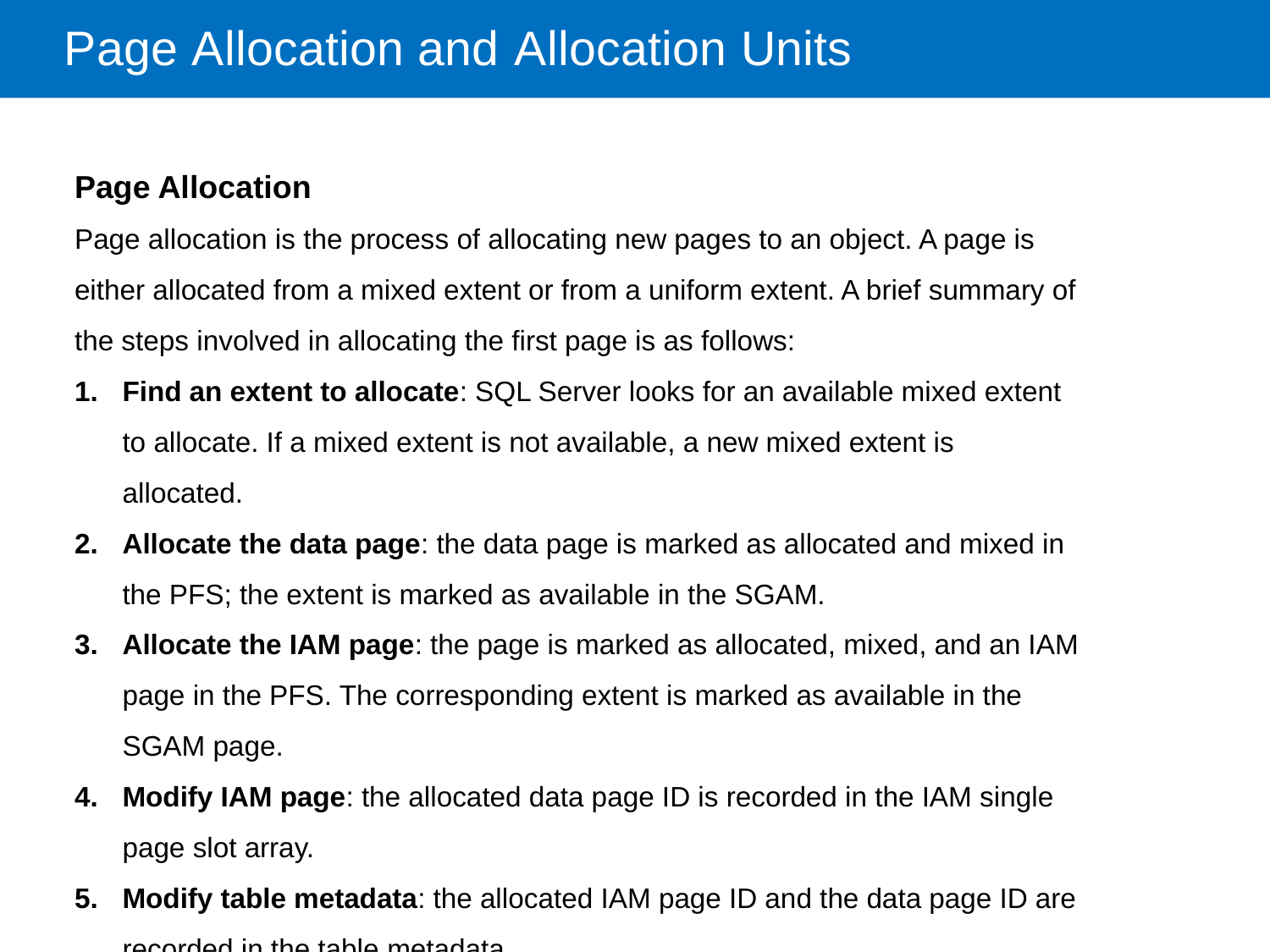

# Page Allocation and Allocation Units
Page Allocation
Page allocation is the process of allocating new pages to an object. A page is either allocated from a mixed extent or from a uniform extent. A brief summary of the steps involved in allocating the first page is as follows:
Find an extent to allocate: SQL Server looks for an available mixed extent to allocate. If a mixed extent is not available, a new mixed extent is allocated.
Allocate the data page: the data page is marked as allocated and mixed in the PFS; the extent is marked as available in the SGAM.
Allocate the IAM page: the page is marked as allocated, mixed, and an IAM page in the PFS. The corresponding extent is marked as available in the SGAM page.
Modify IAM page: the allocated data page ID is recorded in the IAM single page slot array.
Modify table metadata: the allocated IAM page ID and the data page ID are recorded in the table metadata.